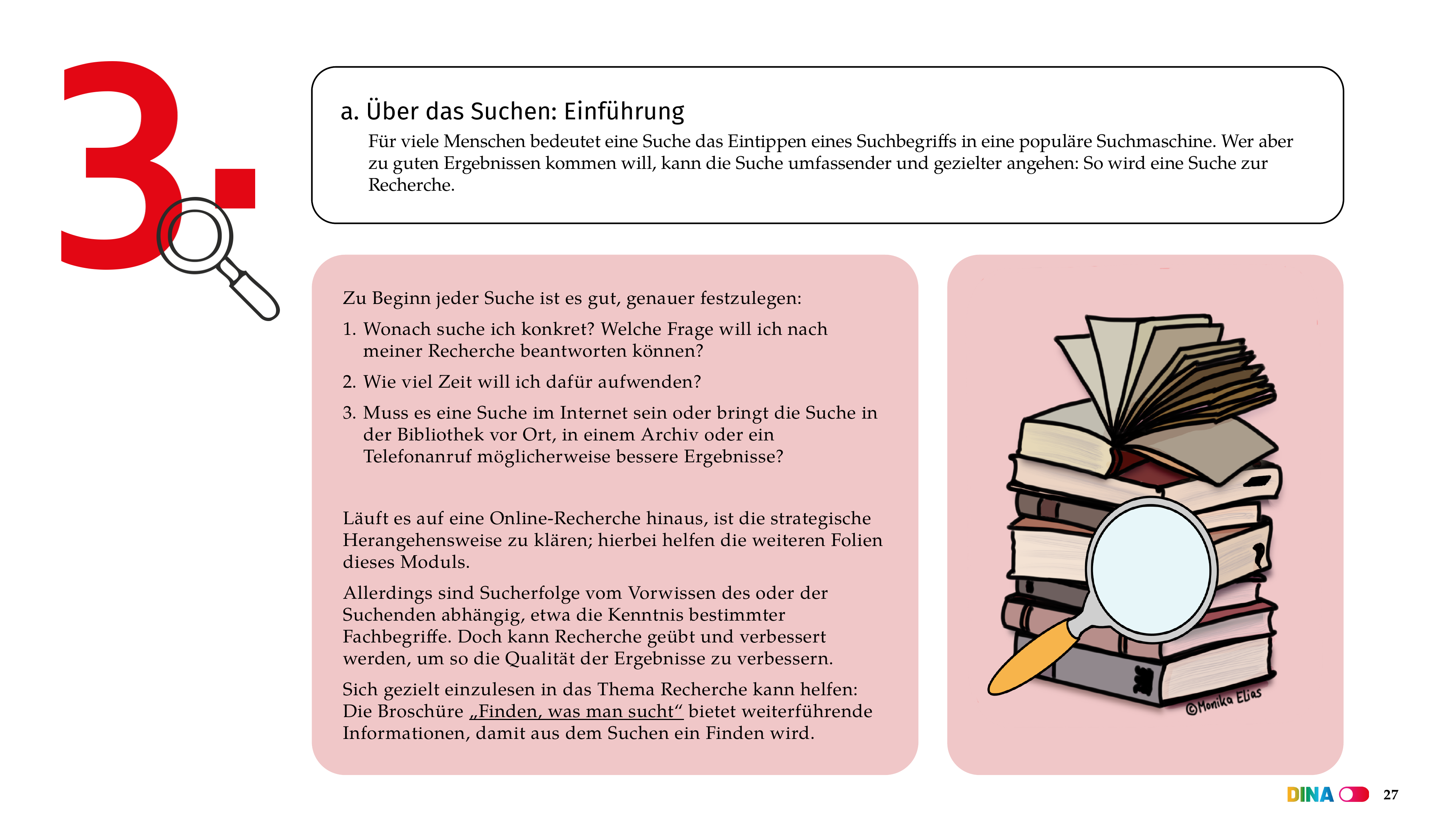

a. Über das Suchen: Einführung
Für viele Menschen bedeutet eine Suche das Eintippen eines Suchbegriffs in eine populäre Suchmaschine. Wer aber zu guten Ergebnissen kommen will, kann die Suche umfassender und gezielter angehen: So wird eine Suche zur Recherche.
Zu Beginn jeder Suche ist es gut, genauer festzulegen:
Wonach suche ich konkret? Welche Frage will ich nach meiner Recherche beantworten können?
Wie viel Zeit will ich dafür aufwenden?
Muss es eine Suche im Internet sein oder bringt die Suche in der Bibliothek vor Ort, in einem Archiv oder ein Telefonanruf möglicherweise bessere Ergebnisse?

Läuft es auf eine Online-Recherche hinaus, ist die strategische Herangehensweise zu klären; hierbei helfen die weiteren Folien dieses Moduls.
Allerdings sind Sucherfolge vom Vorwissen des oder der Suchenden abhängig, etwa die Kenntnis bestimmter Fachbegriffe. Doch kann Recherche geübt und verbessert werden, um so die Qualität der Ergebnisse zu verbessern.
Sich gezielt einzulesen in das Thema Recherche kann helfen: Die Broschüre „Finden, was man sucht“ bietet weiterführende Informationen, damit aus dem Suchen ein Finden wird.

27